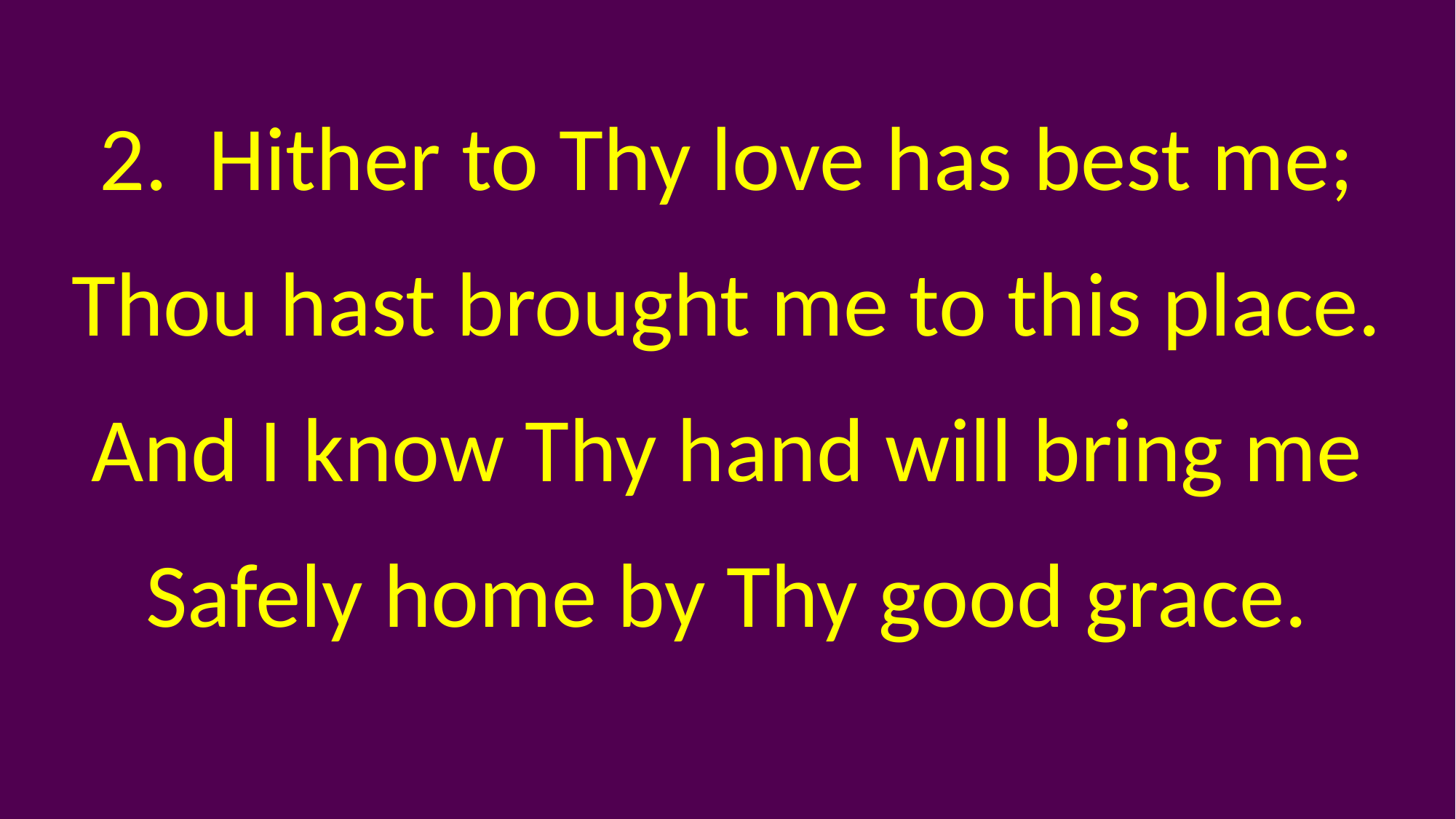

2.	Hither to Thy love has best me;
Thou hast brought me to this place.
And I know Thy hand will bring me
Safely home by Thy good grace.